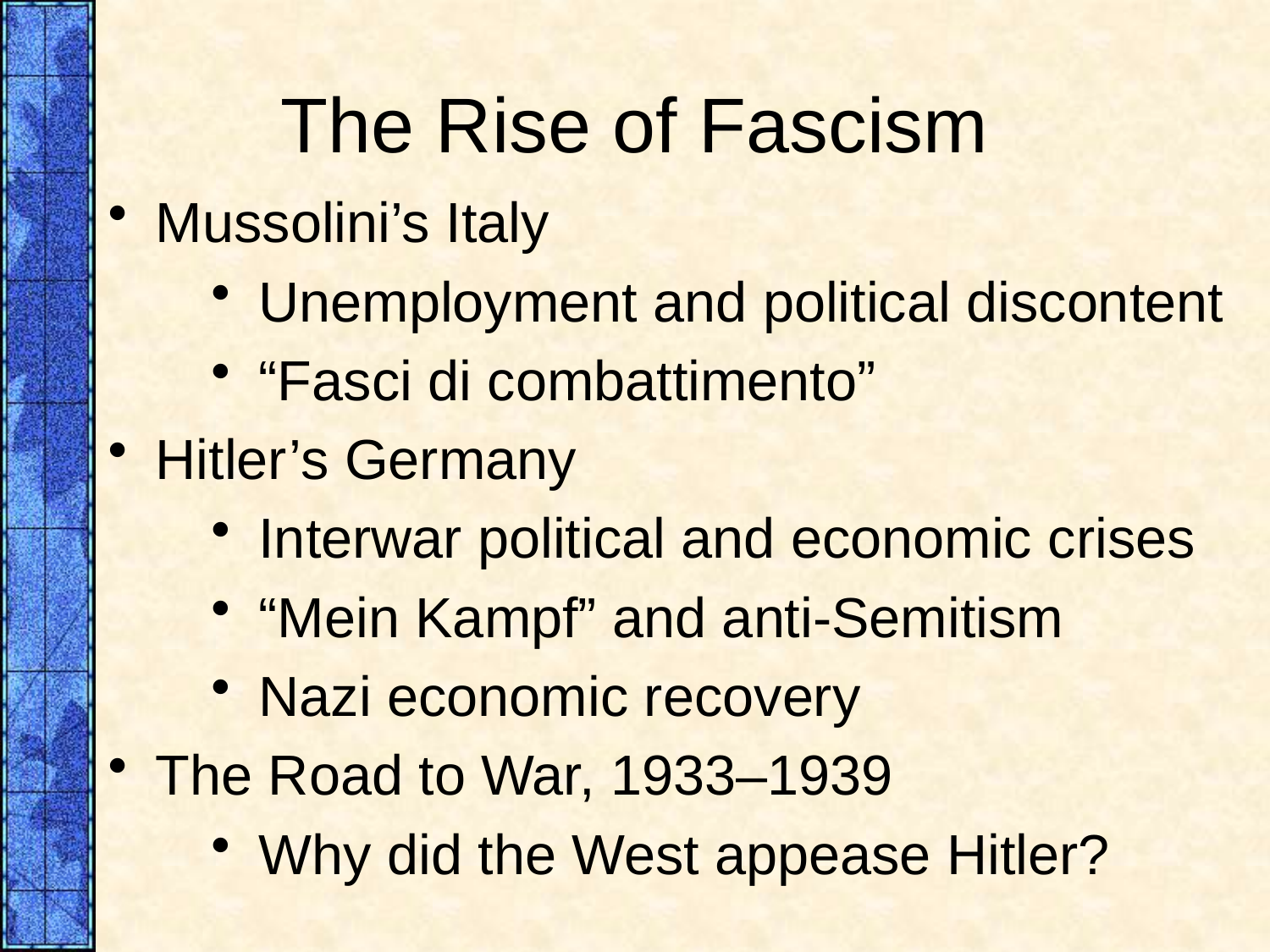

# The Rise of Fascism
Mussolini’s Italy
Unemployment and political discontent
“Fasci di combattimento”
Hitler’s Germany
Interwar political and economic crises
“Mein Kampf” and anti-Semitism
Nazi economic recovery
The Road to War, 1933–1939
Why did the West appease Hitler?